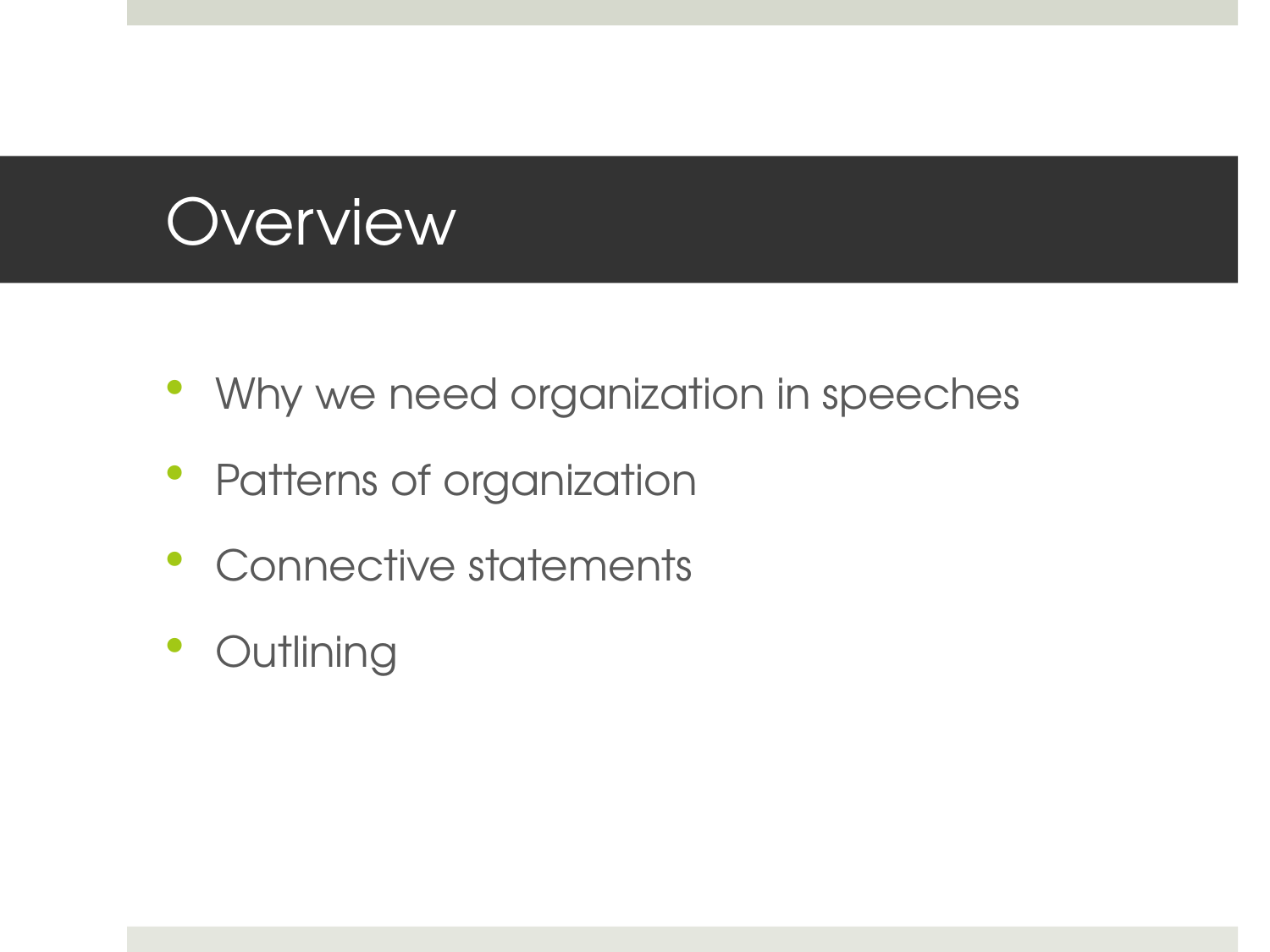

# Overview
Why we need organization in speeches
Patterns of organization
Connective statements
Outlining